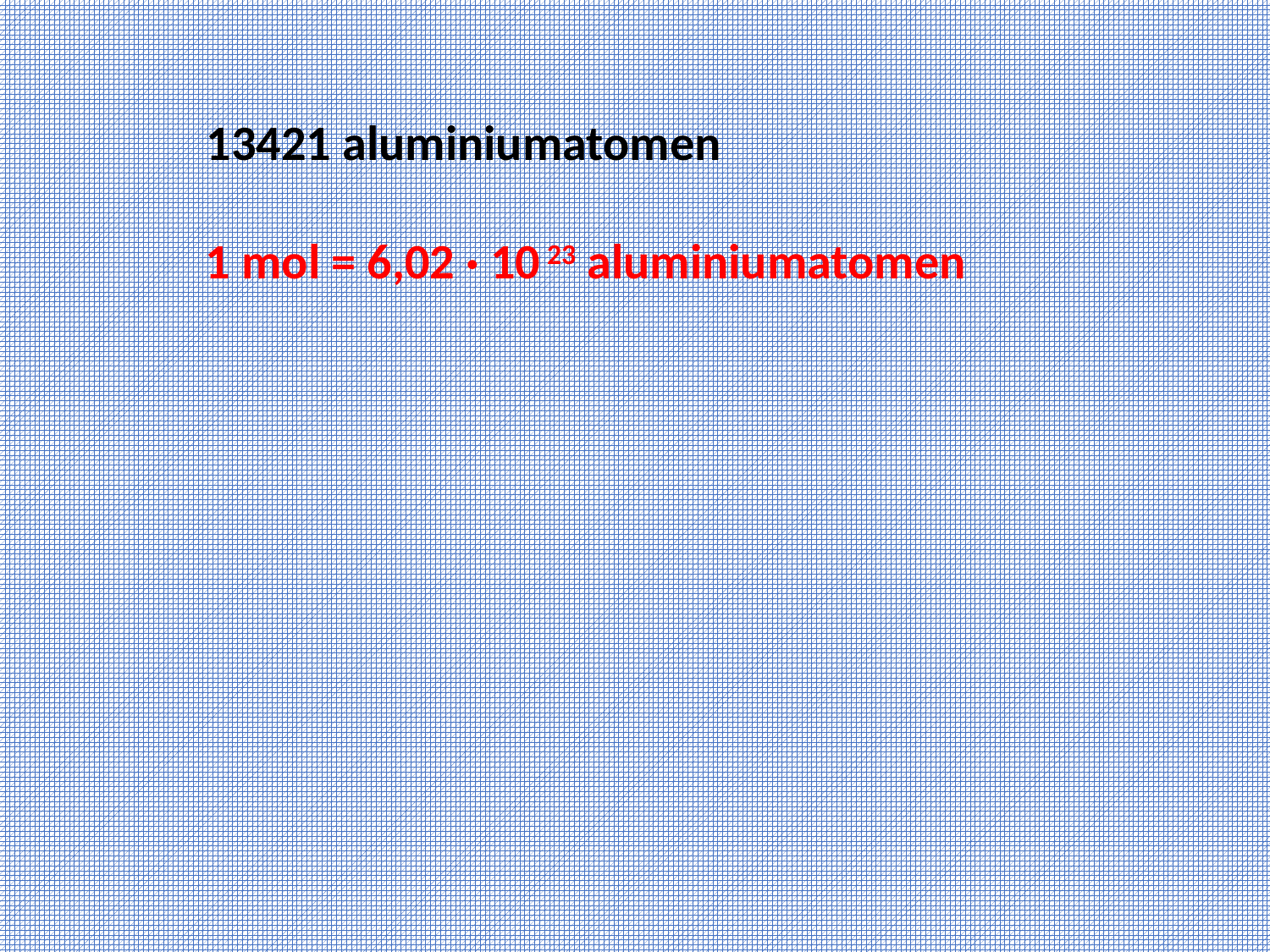

1 mol = 6,02 · 10 23 aluminiumatomen

   13421 aluminiumatomen